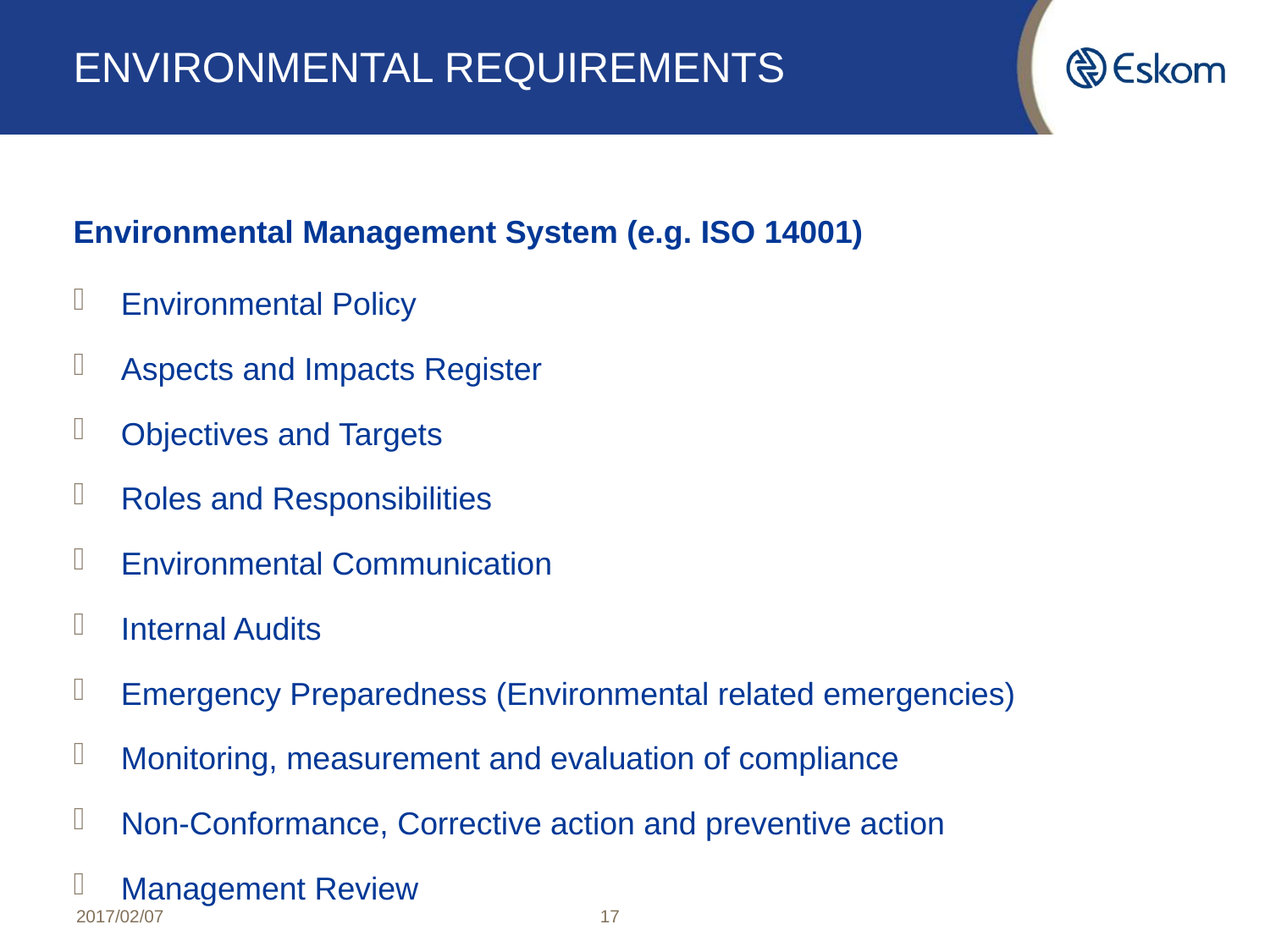

# ENVIRONMENTAL REQUIREMENTS
Environmental Management System (e.g. ISO 14001)
Environmental Policy
Aspects and Impacts Register
Objectives and Targets
Roles and Responsibilities
Environmental Communication
Internal Audits
Emergency Preparedness (Environmental related emergencies)
Monitoring, measurement and evaluation of compliance
Non-Conformance, Corrective action and preventive action
Management Review

2017/02/07
17